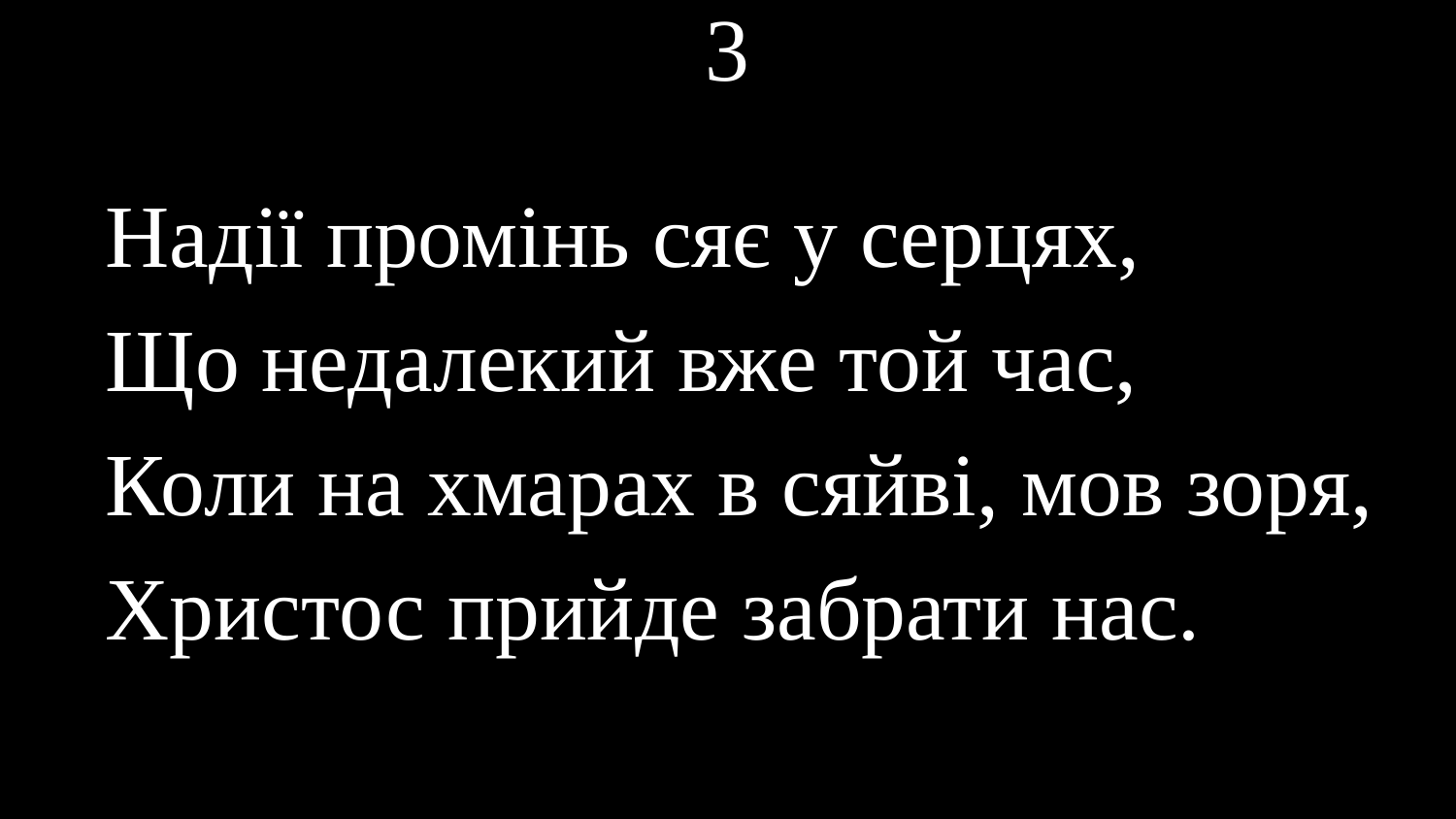

# 3
Надії промінь сяє у серцях,
Що недалекий вже той час,
Коли на хмарах в сяйві, мов зоря,
Христос прийде забрати нас.